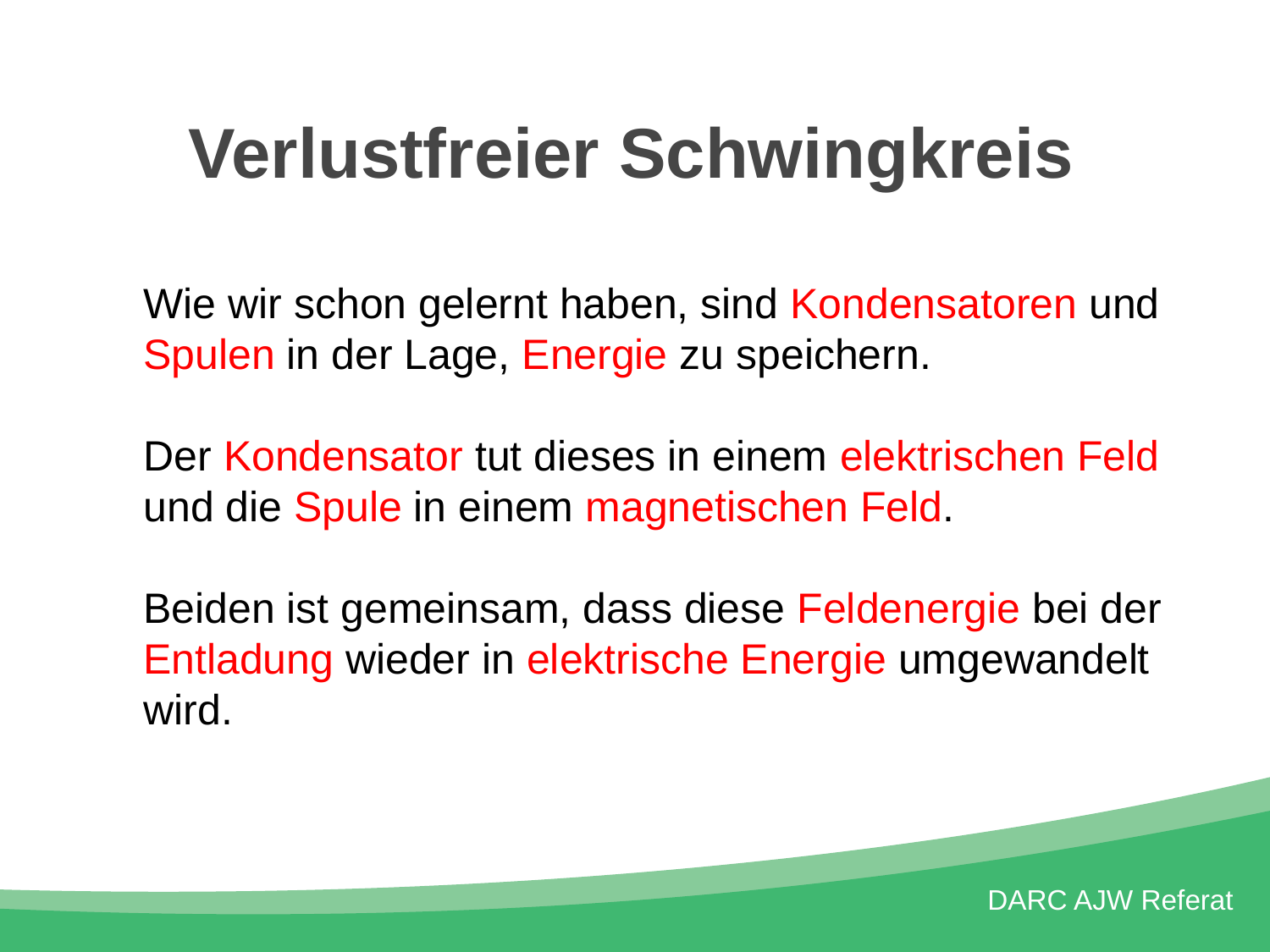

# Verlustfreier Schwingkreis

Wie wir schon gelernt haben, sind Kondensatoren und Spulen in der Lage, Energie zu speichern.
Der Kondensator tut dieses in einem elektrischen Feld und die Spule in einem magnetischen Feld.
Beiden ist gemeinsam, dass diese Feldenergie bei der Entladung wieder in elektrische Energie umgewandelt wird.